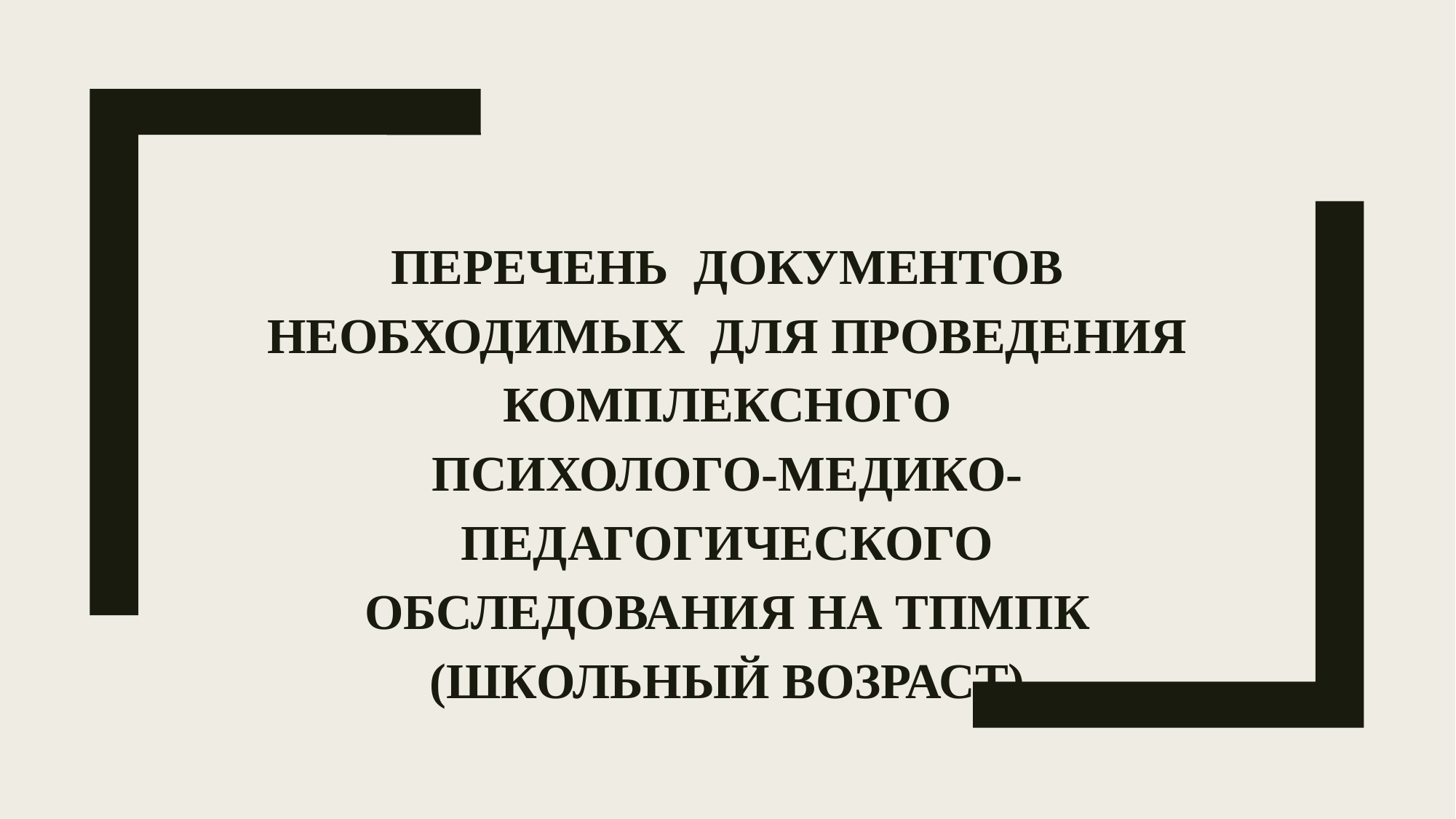

# Перечень  документов необходимых  для проведения комплексного психолого-медико-педагогического обследования на ТПМПК (школьный возраст)